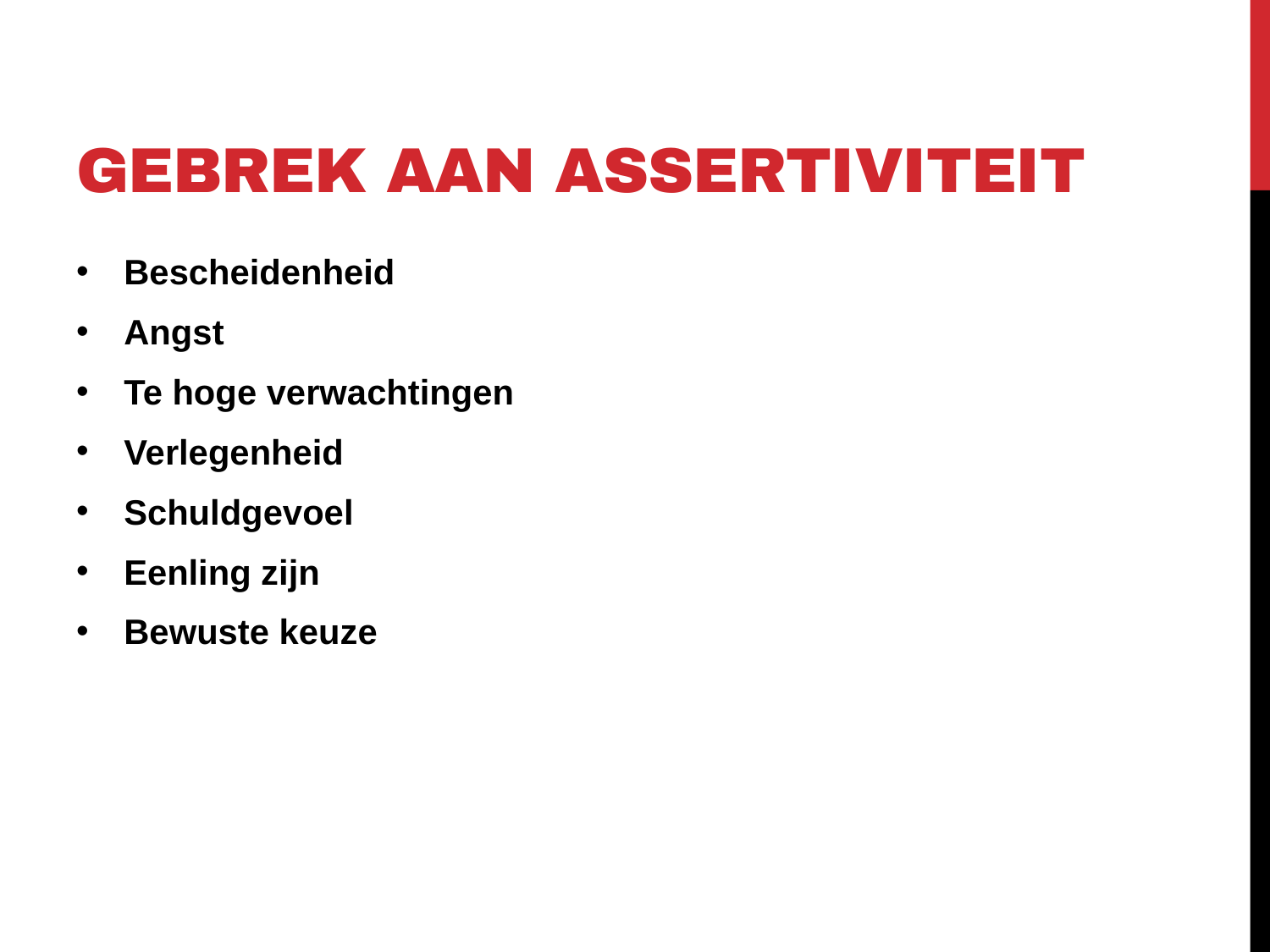

# Gebrek aan assertiviteit
Bescheidenheid
Angst
Te hoge verwachtingen
Verlegenheid
Schuldgevoel
Eenling zijn
Bewuste keuze